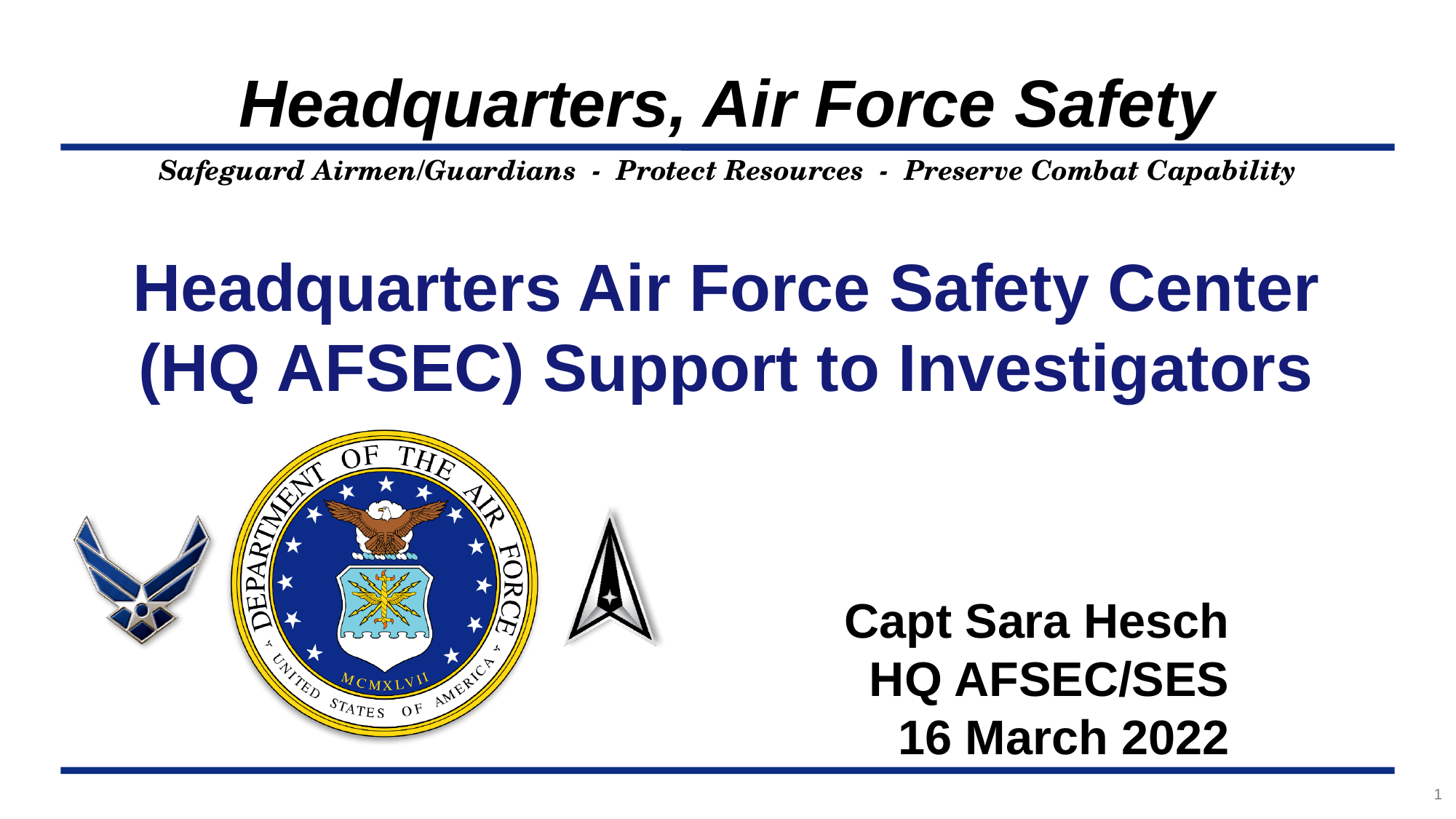

Headquarters Air Force Safety Center
(HQ AFSEC) Support to Investigators
  	Capt Sara Hesch
HQ AFSEC/SES
16 March 2022
1